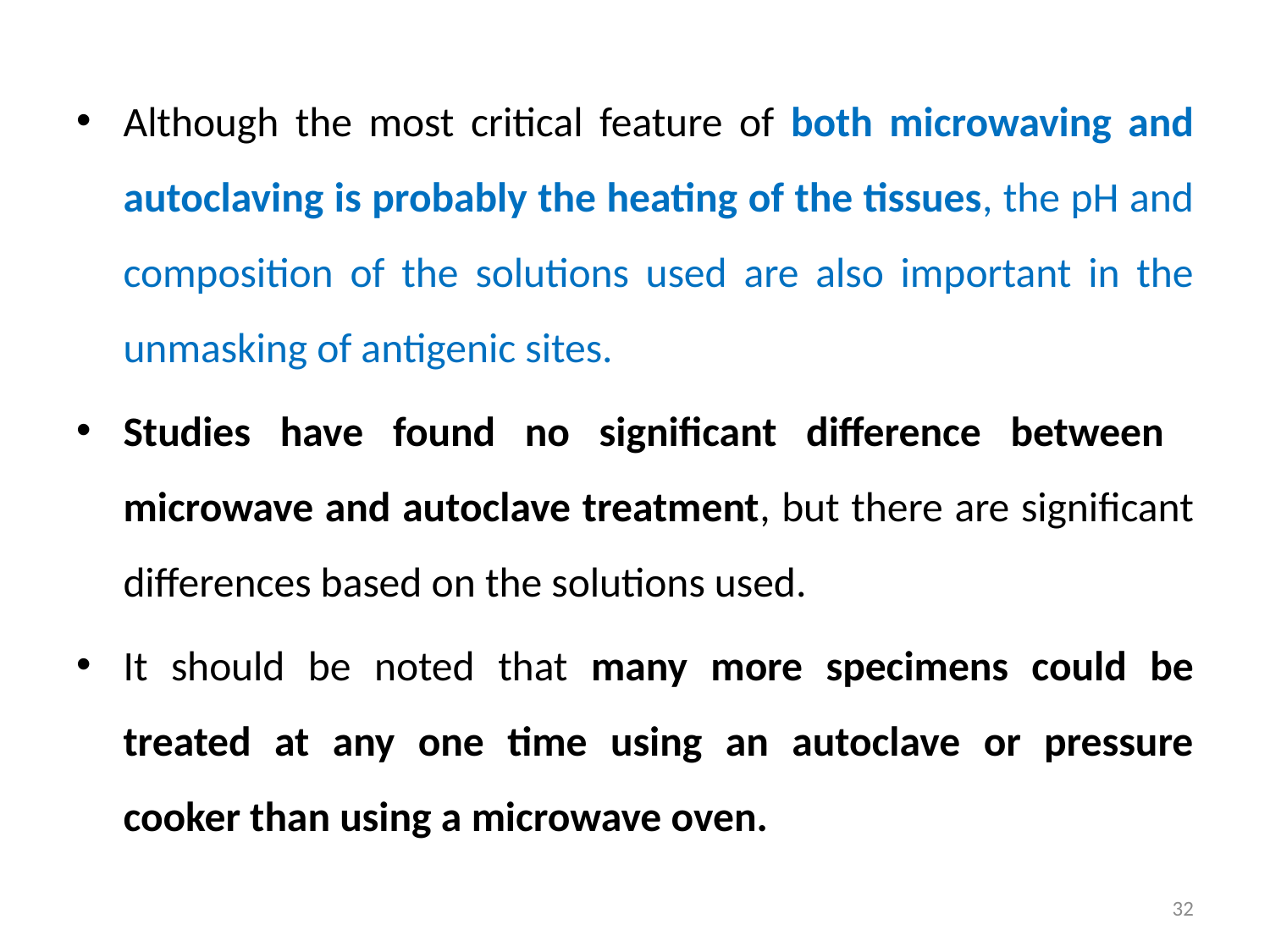

Although the most critical feature of both microwaving and autoclaving is probably the heating of the tissues, the pH and composition of the solutions used are also important in the unmasking of antigenic sites.
Studies have found no significant difference between  microwave and autoclave treatment, but there are significant differences based on the solutions used.
It should be noted that many more specimens could be treated at any one time using an autoclave or pressure cooker than using a microwave oven.

32